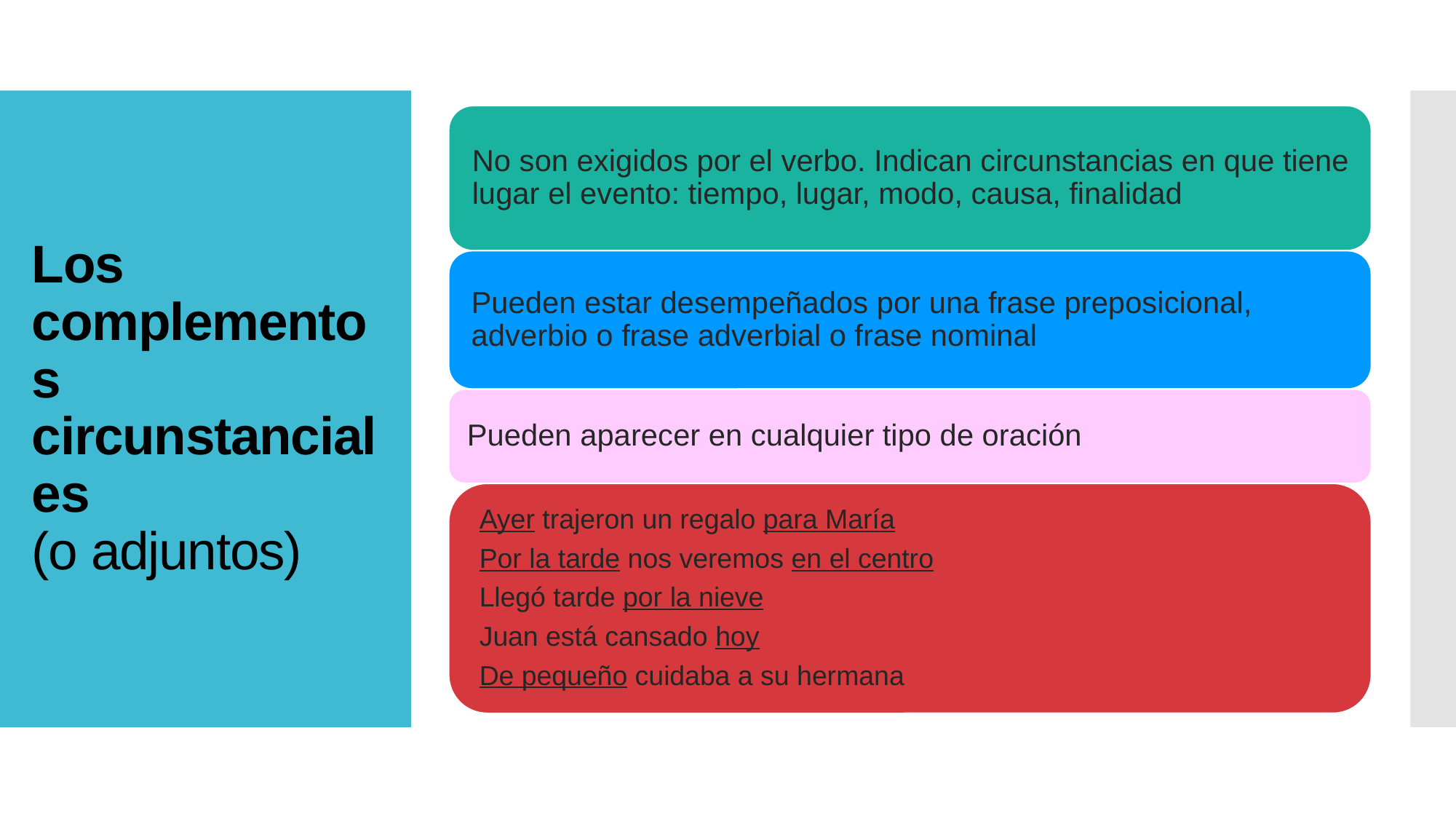

No son exigidos por el verbo. Indican circunstancias en que tiene lugar el evento: tiempo, lugar, modo, causa, finalidad
Pueden estar desempeñados por una frase preposicional, adverbio o frase adverbial o frase nominal
Pueden aparecer en cualquier tipo de oración
Ayer trajeron un regalo para María
Por la tarde nos veremos en el centro
Llegó tarde por la nieve
Juan está cansado hoy
De pequeño cuidaba a su hermana
# Los complementos circunstanciales (o adjuntos)